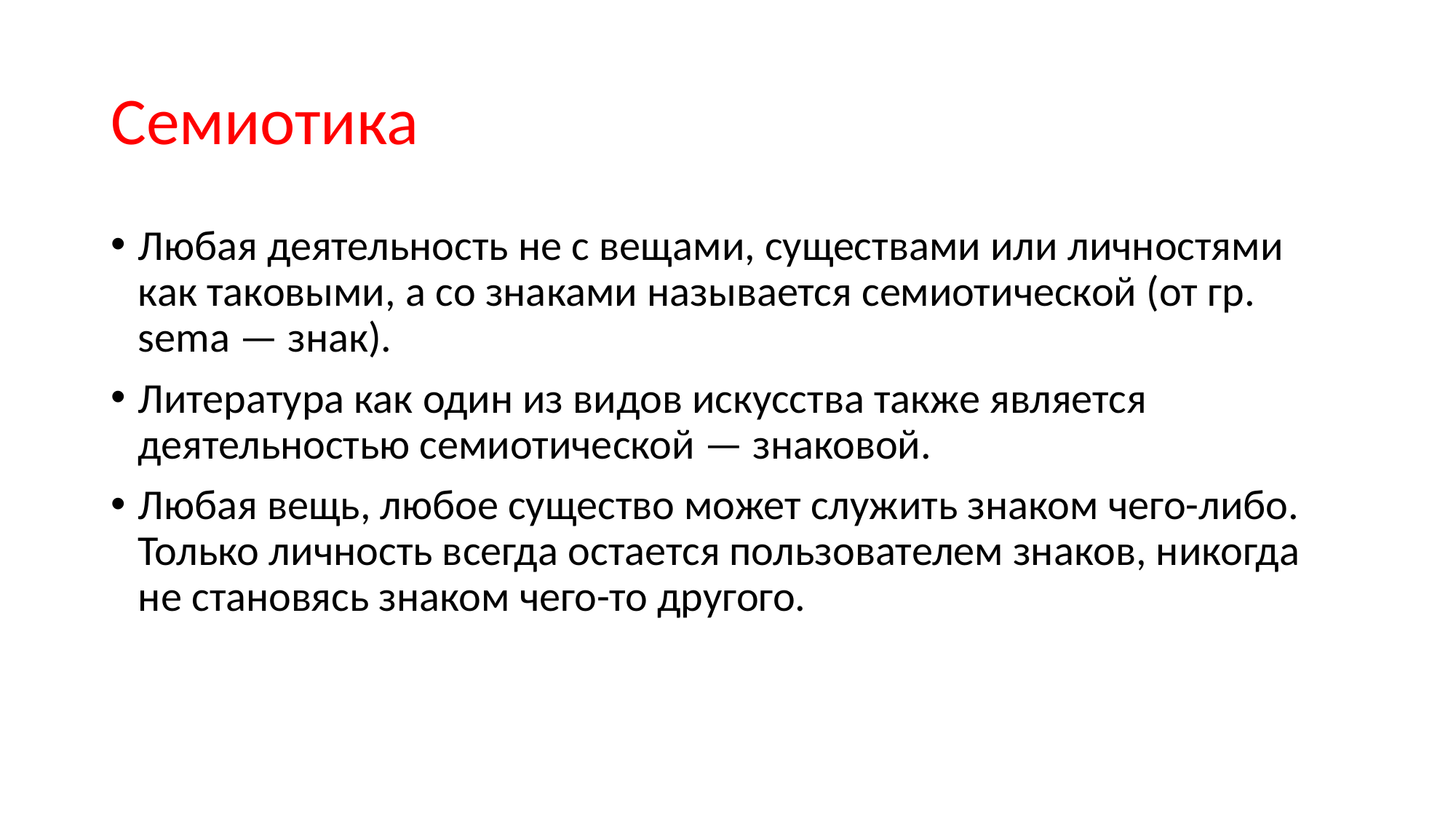

# Семиотика
Любая деятельность не с вещами, существами или личностями как таковыми, а со знаками называется семиотической (от гр. sema — знак).
Литература как один из видов искусства также является деятельностью семиотической — знаковой.
Любая вещь, любое существо может служить знаком чего-либо. Только личность всегда остается пользователем знаков, никогда не становясь знаком чего-то другого.